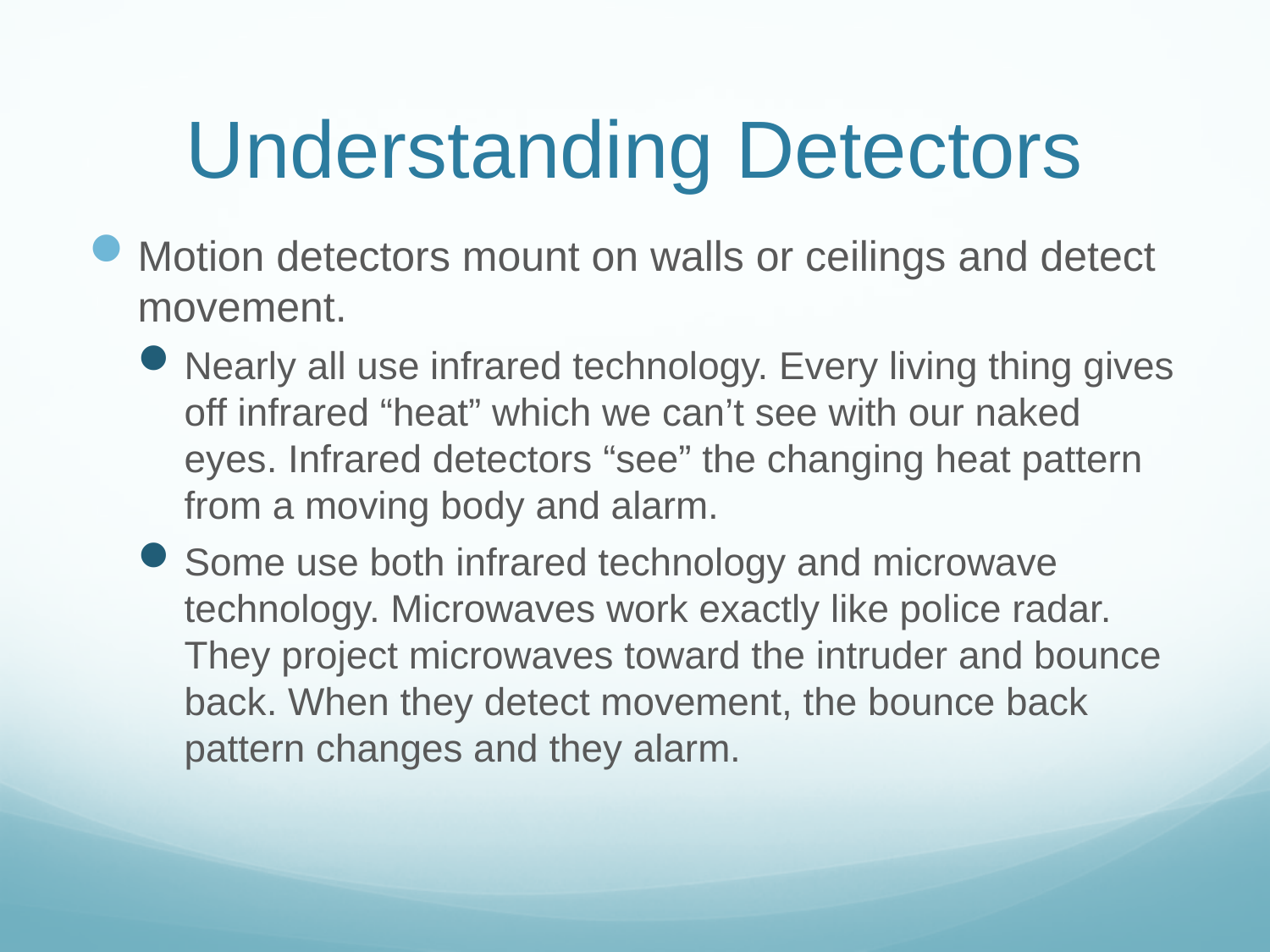

# Understanding Detectors
Motion detectors mount on walls or ceilings and detect movement.
Nearly all use infrared technology. Every living thing gives off infrared “heat” which we can’t see with our naked eyes. Infrared detectors “see” the changing heat pattern from a moving body and alarm.
Some use both infrared technology and microwave technology. Microwaves work exactly like police radar. They project microwaves toward the intruder and bounce back. When they detect movement, the bounce back pattern changes and they alarm.